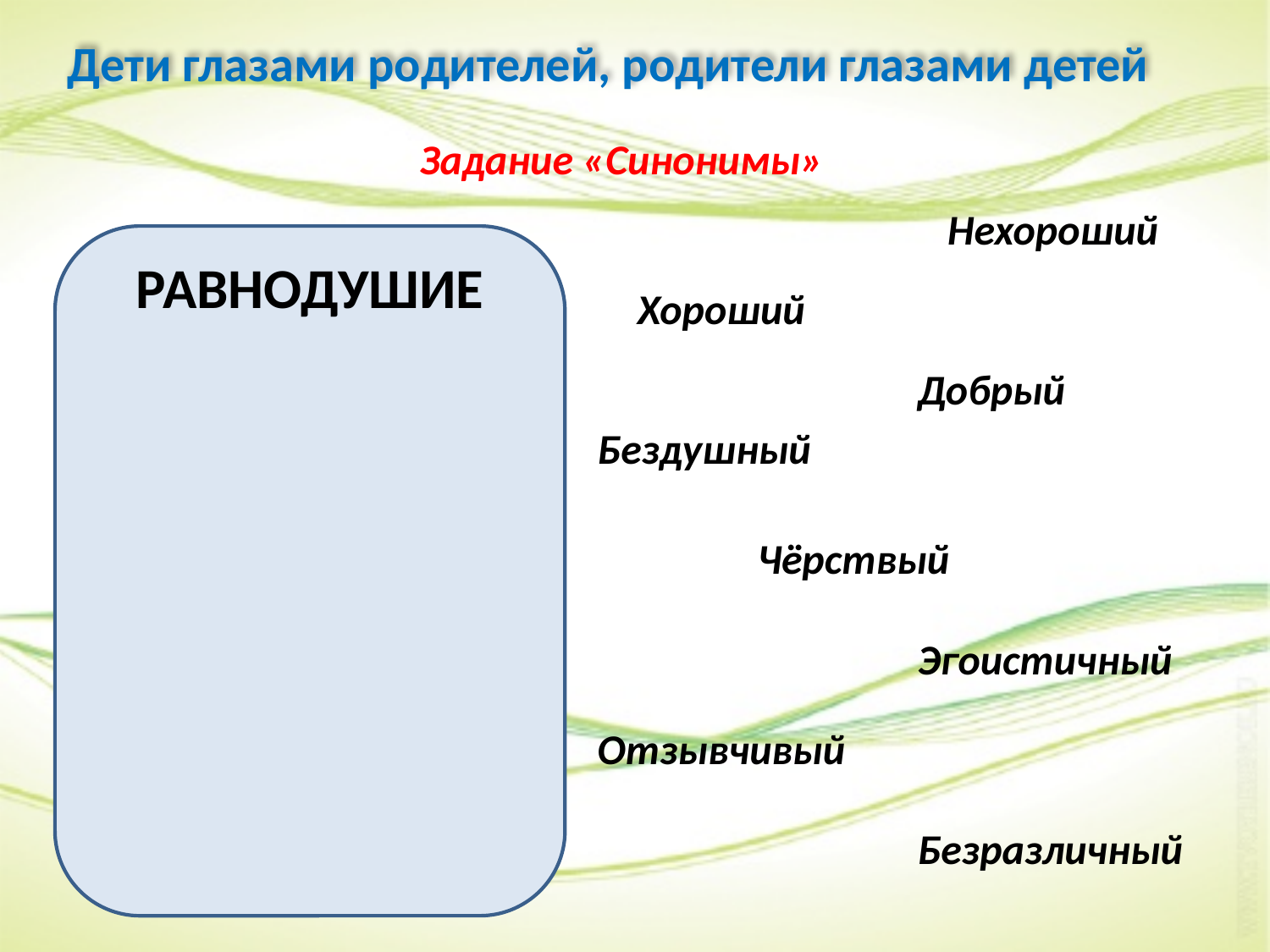

Дети глазами родителей, родители глазами детей
Задание «Синонимы»
Нехороший

РАВНОДУШИЕ
Хороший

Добрый
Бездушный
Чёрствый
Эгоистичный
Отзывчивый
Безразличный